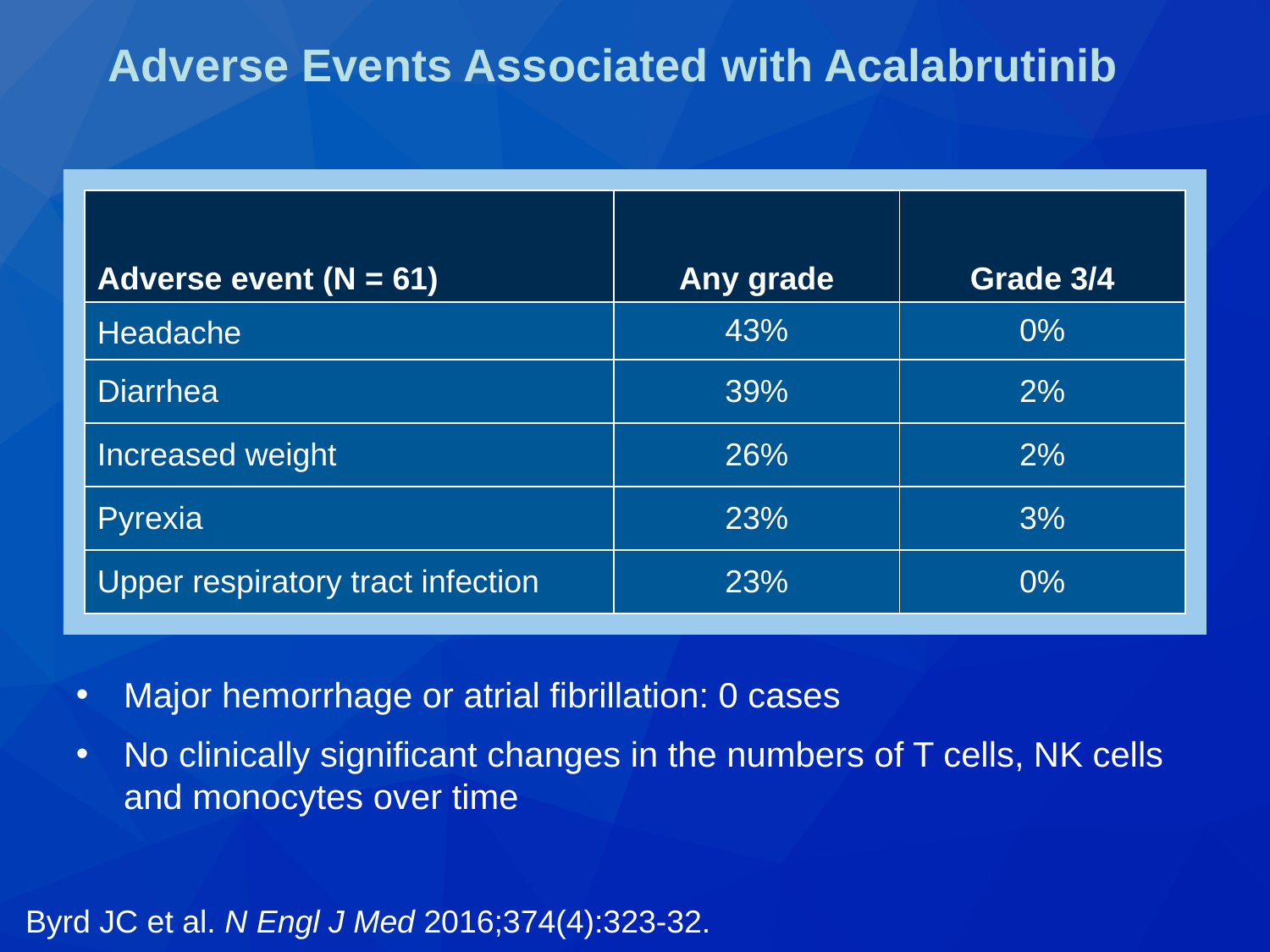

# Adverse Events Associated with Acalabrutinib

| Adverse event (N = 61) | Any grade | Grade 3/4 |
| --- | --- | --- |
| Headache | 43% | 0% |
| Diarrhea | 39% | 2% |
| Increased weight | 26% | 2% |
| Pyrexia | 23% | 3% |
| Upper respiratory tract infection | 23% | 0% |

Major hemorrhage or atrial fibrillation: 0 cases

No clinically significant changes in the numbers of T cells, NK cells and monocytes over time
Byrd JC et al. N Engl J Med 2016;374(4):323-32.